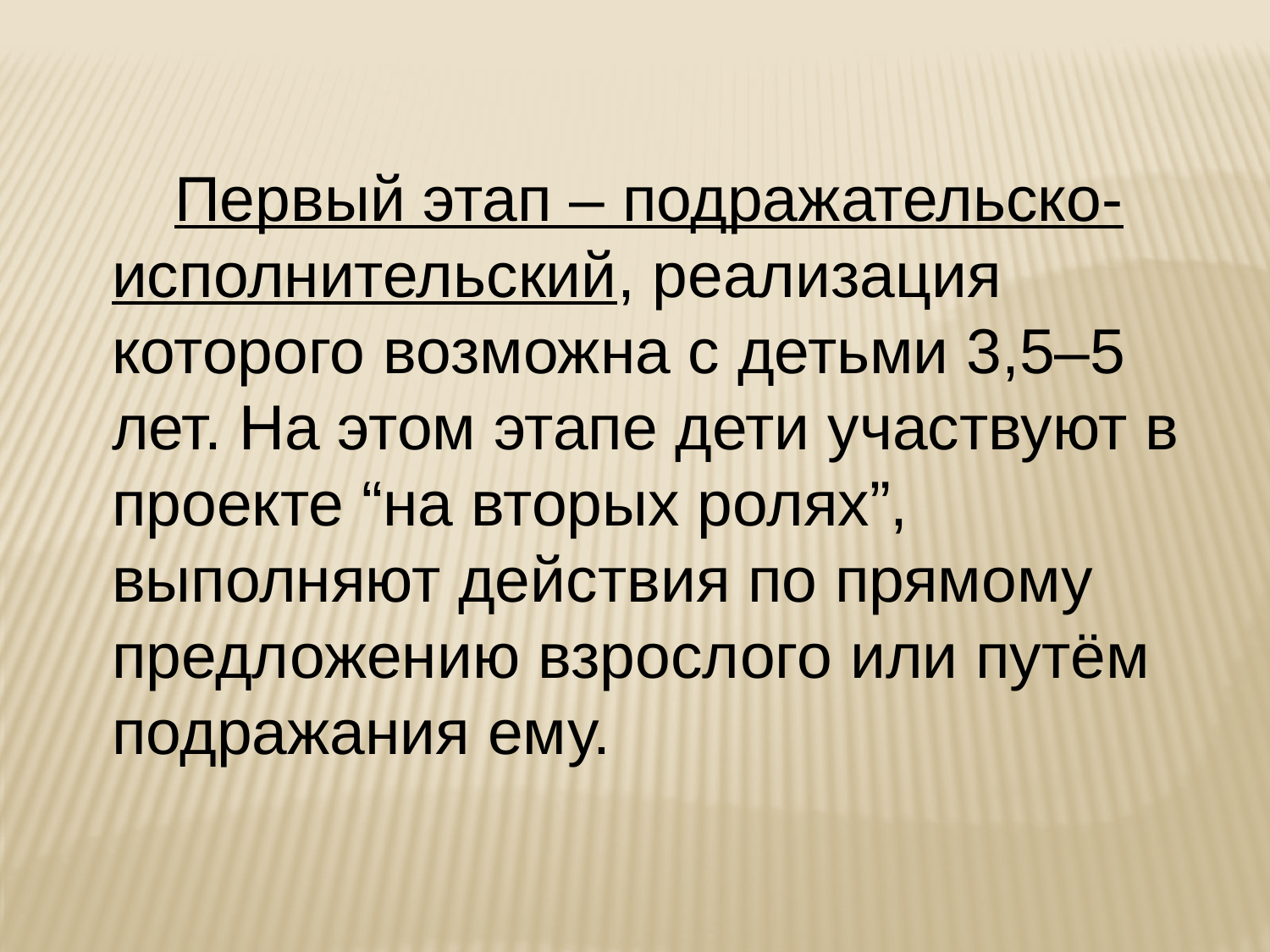

Первый этап – подражательско-исполнительский, реализация которого возможна с детьми 3,5–5 лет. На этом этапе дети участвуют в проекте “на вторых ролях”, выполняют действия по прямому предложению взрослого или путём подражания ему.